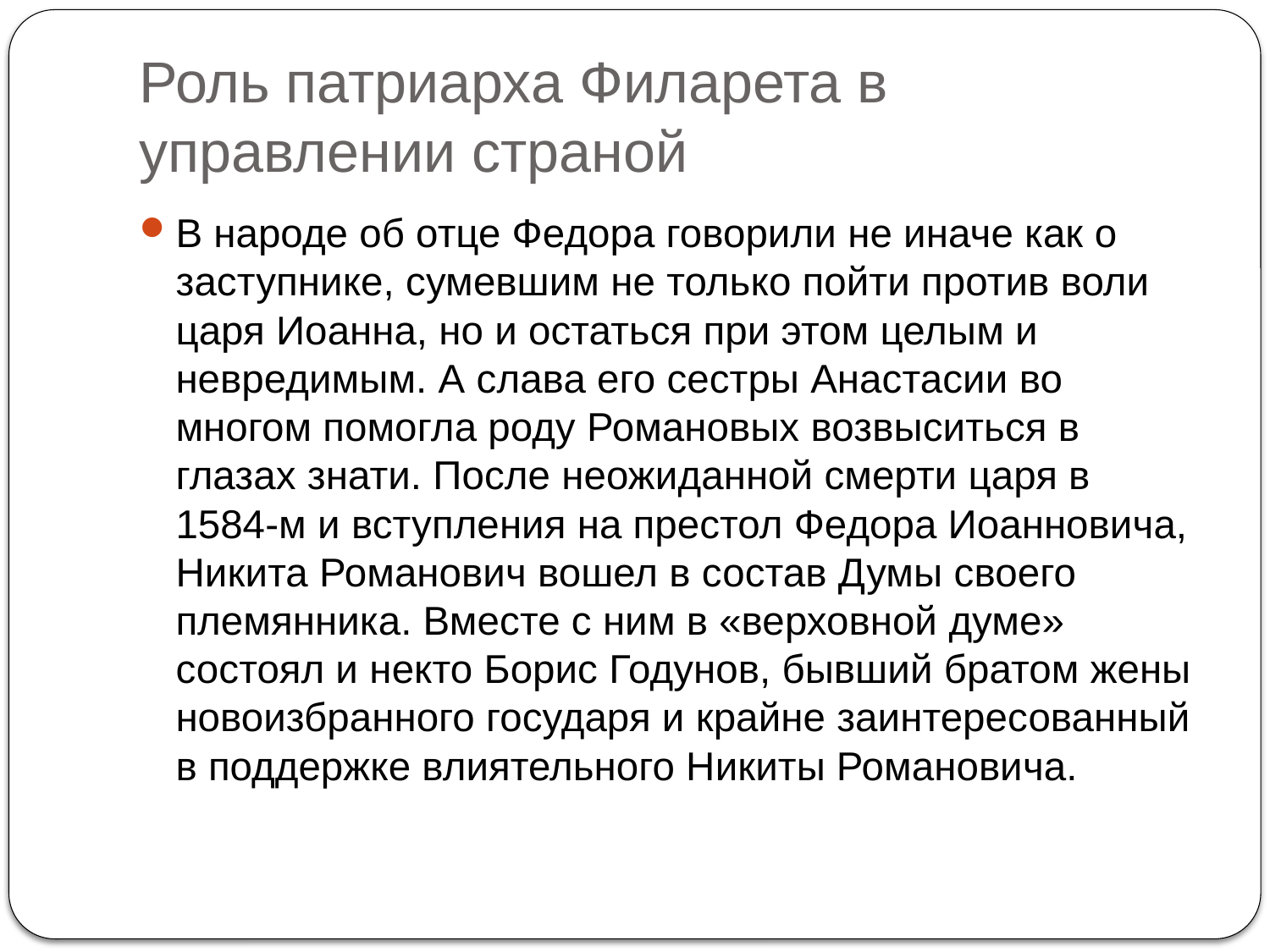

# Роль патриарха Филарета в управлении страной
В народе об отце Федора говорили не иначе как о заступнике, сумевшим не только пойти против воли царя Иоанна, но и остаться при этом целым и невредимым. А слава его сестры Анастасии во многом помогла роду Романовых возвыситься в глазах знати. После неожиданной смерти царя в 1584-м и вступления на престол Федора Иоанновича, Никита Романович вошел в состав Думы своего племянника. Вместе с ним в «верховной думе» состоял и некто Борис Годунов, бывший братом жены новоизбранного государя и крайне заинтересованный в поддержке влиятельного Никиты Романовича.